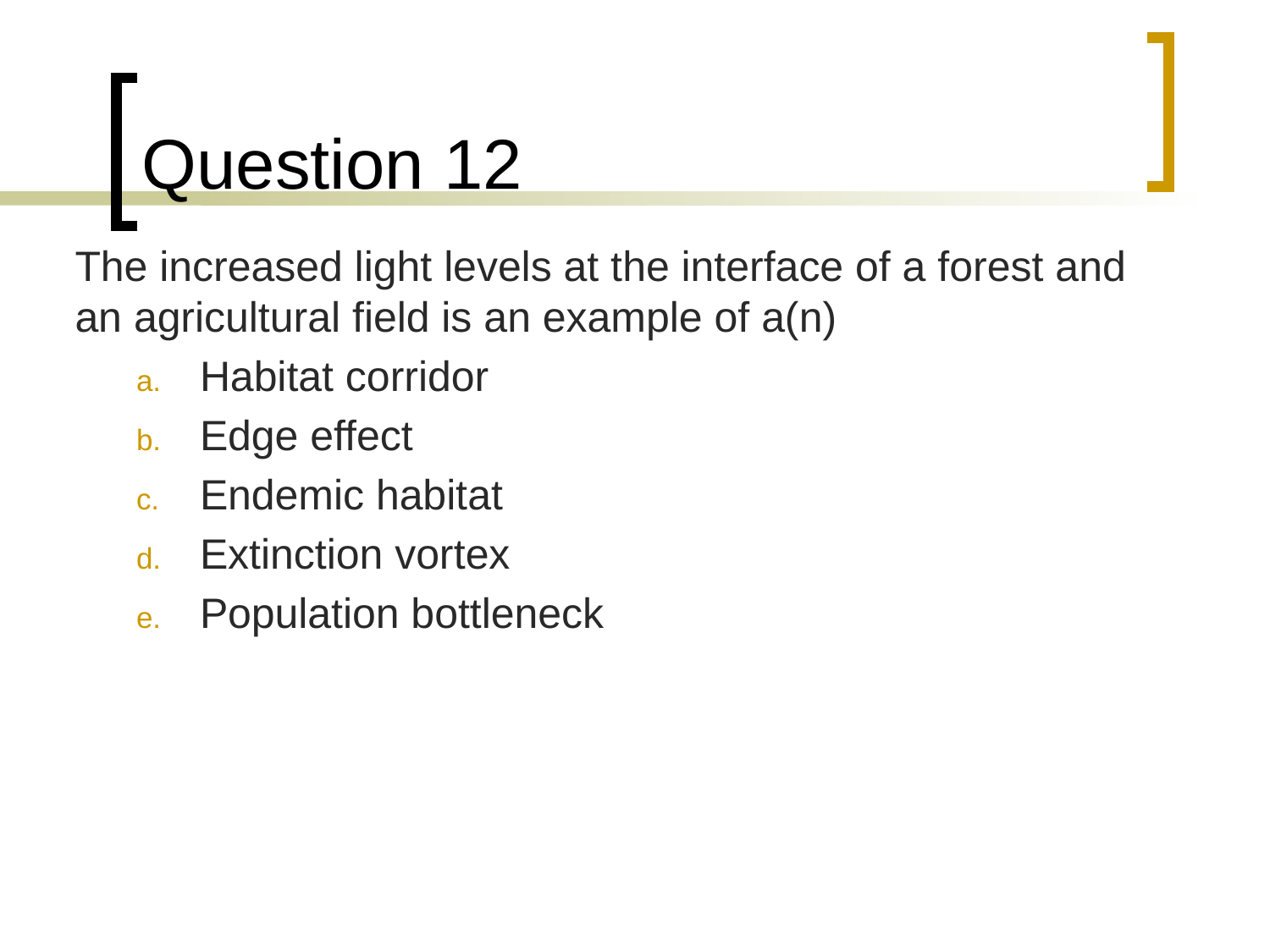

# Question 12
	The increased light levels at the interface of a forest and an agricultural field is an example of a(n)
Habitat corridor
Edge effect
Endemic habitat
Extinction vortex
Population bottleneck